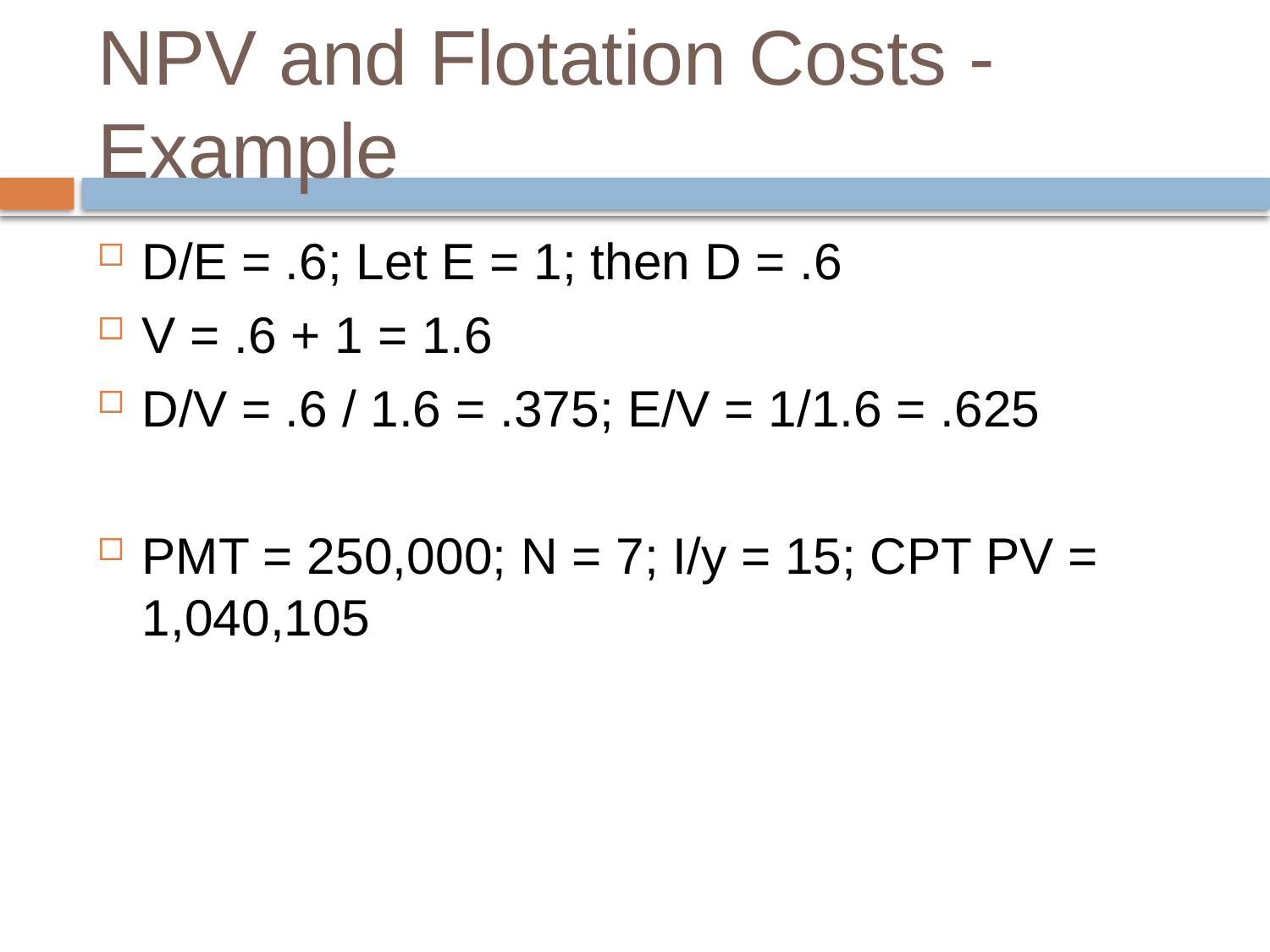

# NPV and Flotation Costs - Example
D/E = .6; Let E = 1; then D = .6
V = .6 + 1 = 1.6
D/V = .6 / 1.6 = .375; E/V = 1/1.6 = .625

PMT = 250,000; N = 7; I/y = 15; CPT PV = 1,040,105